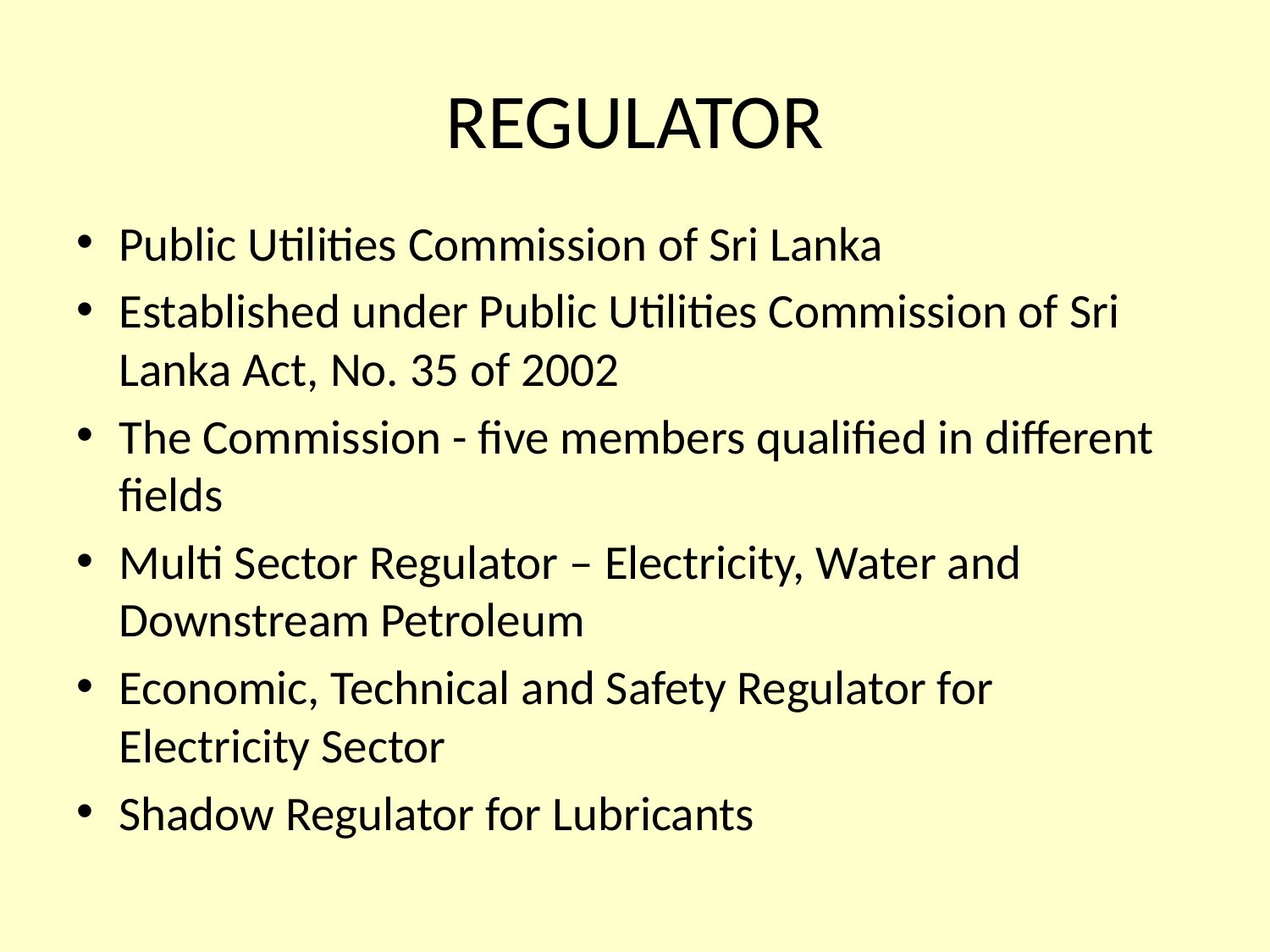

# REGULATOR
Public Utilities Commission of Sri Lanka
Established under Public Utilities Commission of Sri Lanka Act, No. 35 of 2002
The Commission - five members qualified in different fields
Multi Sector Regulator – Electricity, Water and Downstream Petroleum
Economic, Technical and Safety Regulator for Electricity Sector
Shadow Regulator for Lubricants